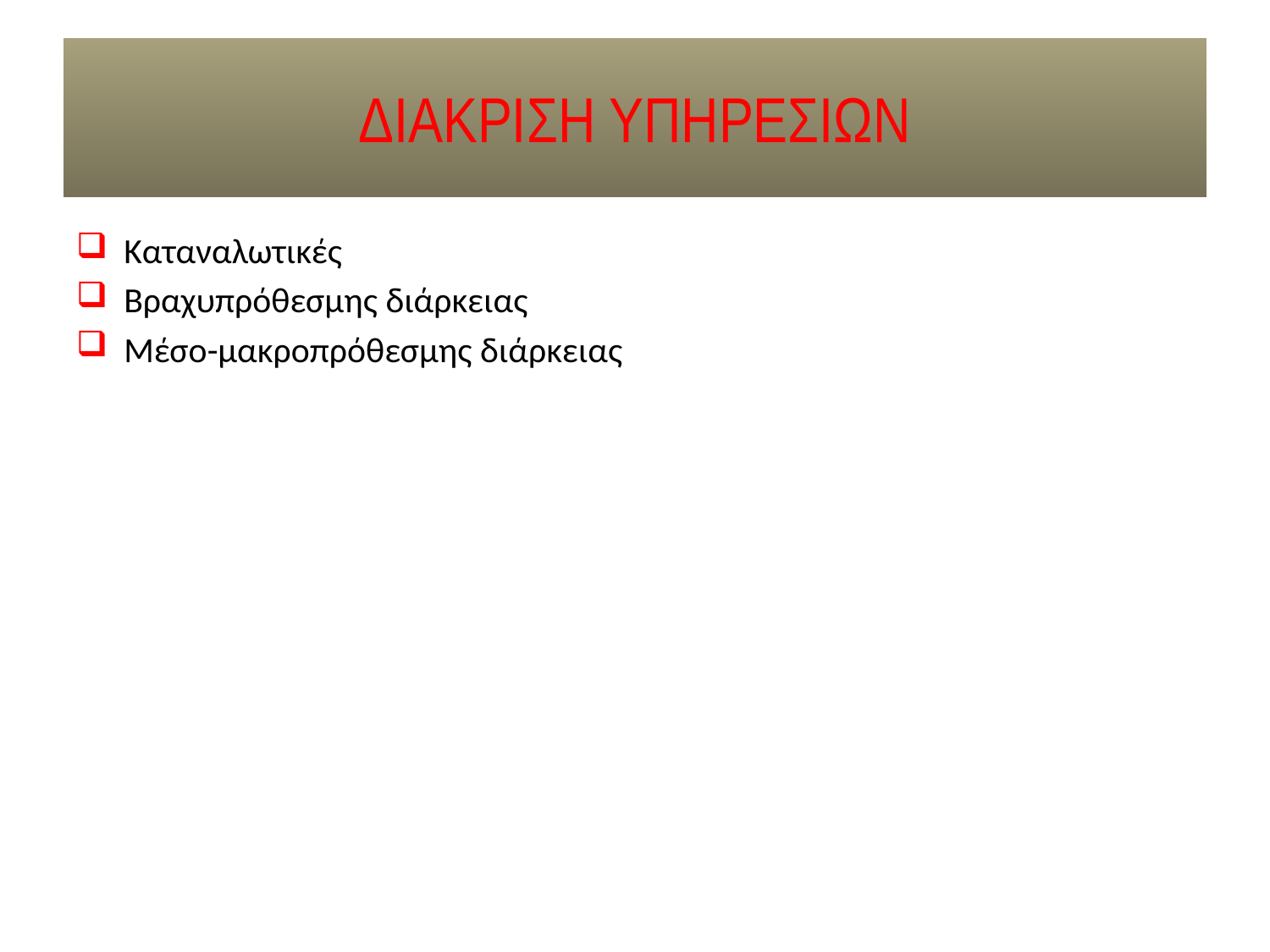

# ΔΙΑΚΡΙΣΗ ΥΠΗΡΕΣΙΩΝ
Καταναλωτικές
Βραχυπρόθεσμης διάρκειας
Μέσο-μακροπρόθεσμης διάρκειας